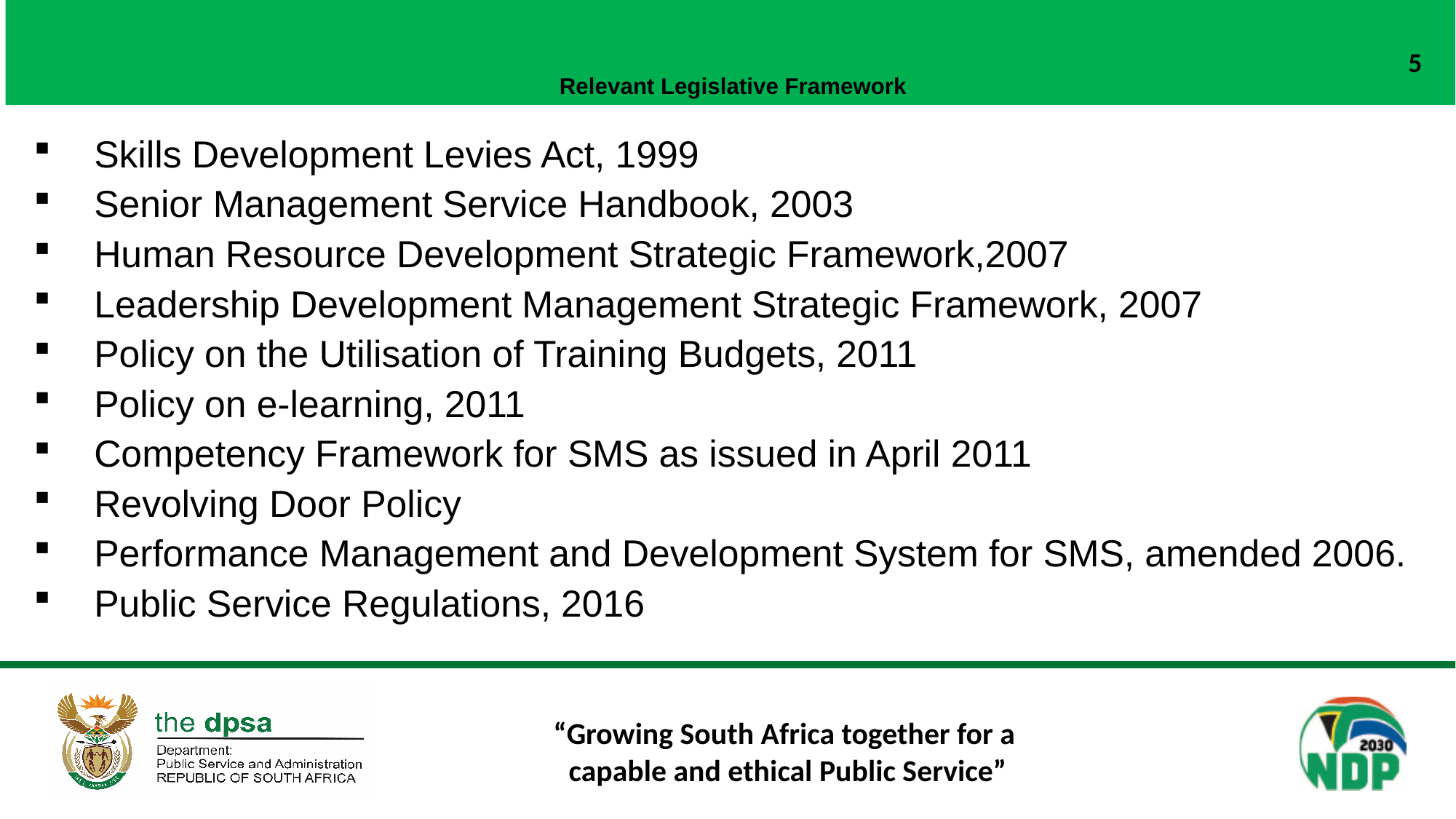

# Relevant Legislative Framework
5
Skills Development Levies Act, 1999
Senior Management Service Handbook, 2003
Human Resource Development Strategic Framework,2007
Leadership Development Management Strategic Framework, 2007
Policy on the Utilisation of Training Budgets, 2011
Policy on e-learning, 2011
Competency Framework for SMS as issued in April 2011
Revolving Door Policy
Performance Management and Development System for SMS, amended 2006.
Public Service Regulations, 2016